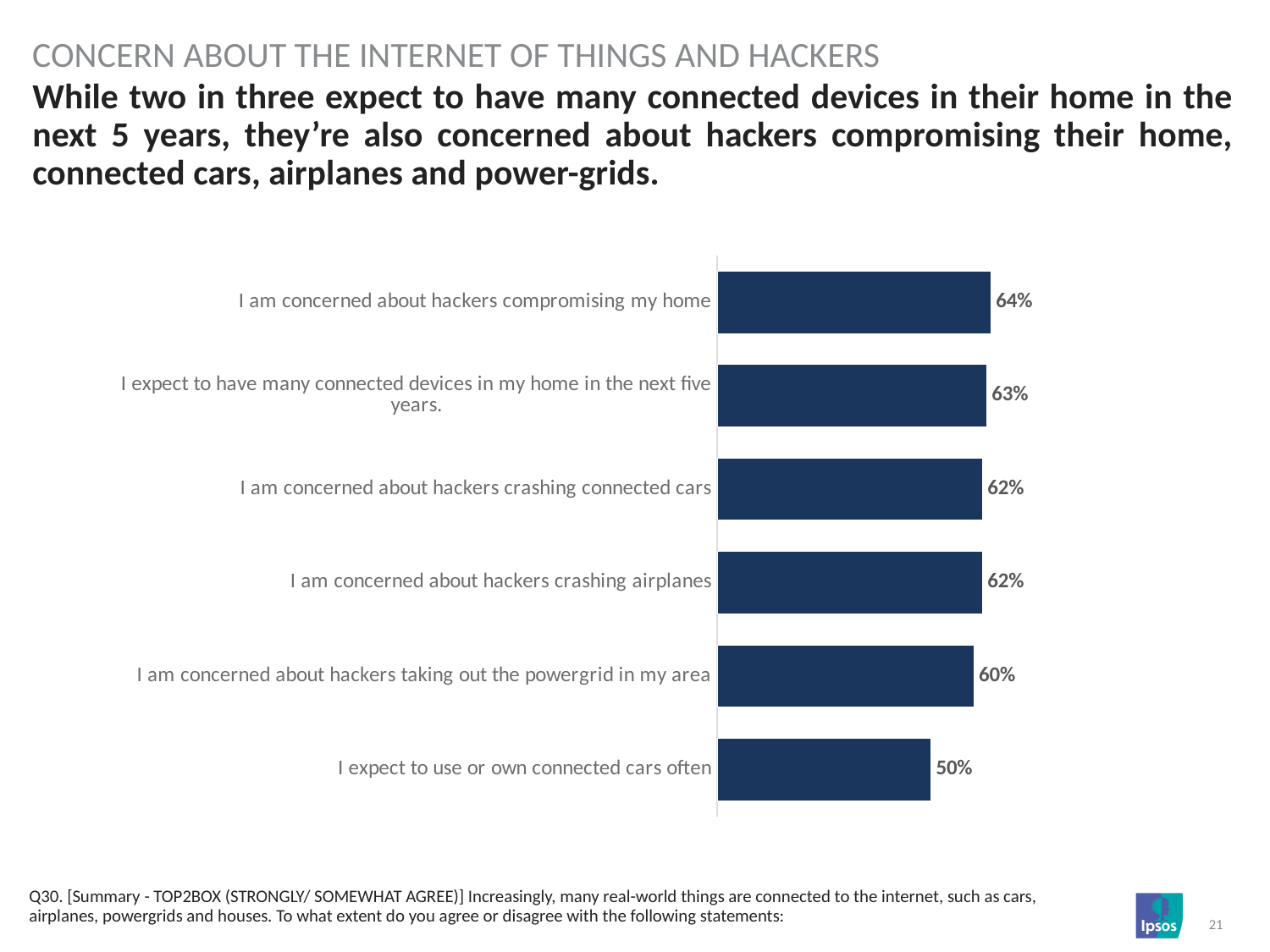

CONCERN About the internet of things and hackers
# While two in three expect to have many connected devices in their home in the next 5 years, they’re also concerned about hackers compromising their home, connected cars, airplanes and power-grids.

### Chart

| Category | Total |
|---|---|
| I am concerned about hackers compromising my home | 0.64 |
| I expect to have many connected devices in my home in the next five years. | 0.63 |
| I am concerned about hackers crashing connected cars | 0.62 |
| I am concerned about hackers crashing airplanes | 0.62 |
| I am concerned about hackers taking out the powergrid in my area | 0.6 |
| I expect to use or own connected cars often | 0.5 |
Q30. [Summary - TOP2BOX (STRONGLY/ SOMEWHAT AGREE)] Increasingly, many real-world things are connected to the internet, such as cars, airplanes, powergrids and houses. To what extent do you agree or disagree with the following statements: